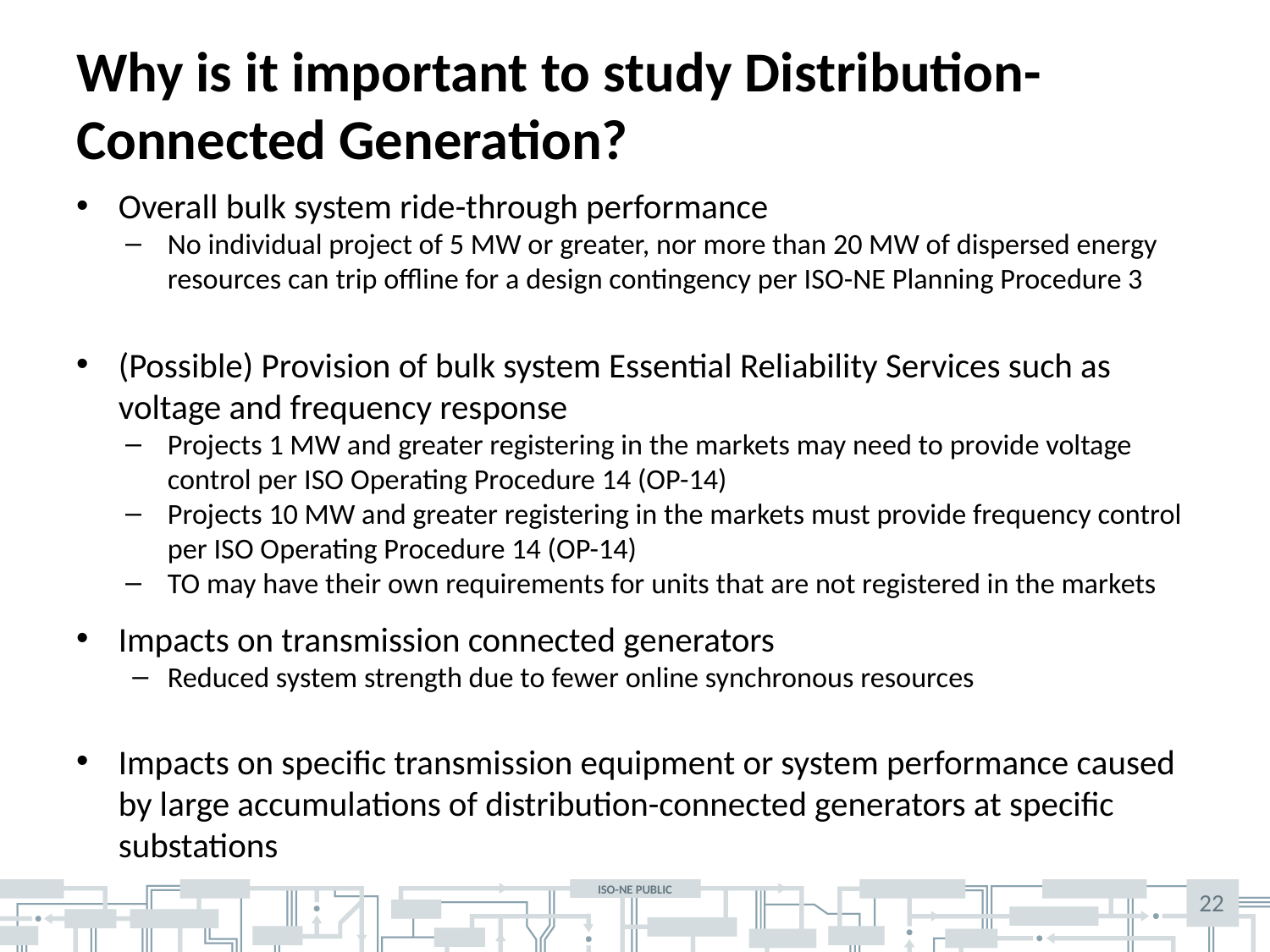

# Why is it important to study Distribution-Connected Generation?
Overall bulk system ride-through performance
No individual project of 5 MW or greater, nor more than 20 MW of dispersed energy resources can trip offline for a design contingency per ISO-NE Planning Procedure 3

(Possible) Provision of bulk system Essential Reliability Services such as voltage and frequency response
Projects 1 MW and greater registering in the markets may need to provide voltage control per ISO Operating Procedure 14 (OP-14)
Projects 10 MW and greater registering in the markets must provide frequency control per ISO Operating Procedure 14 (OP-14)
TO may have their own requirements for units that are not registered in the markets
Impacts on transmission connected generators
Reduced system strength due to fewer online synchronous resources

Impacts on specific transmission equipment or system performance caused by large accumulations of distribution-connected generators at specific substations
22